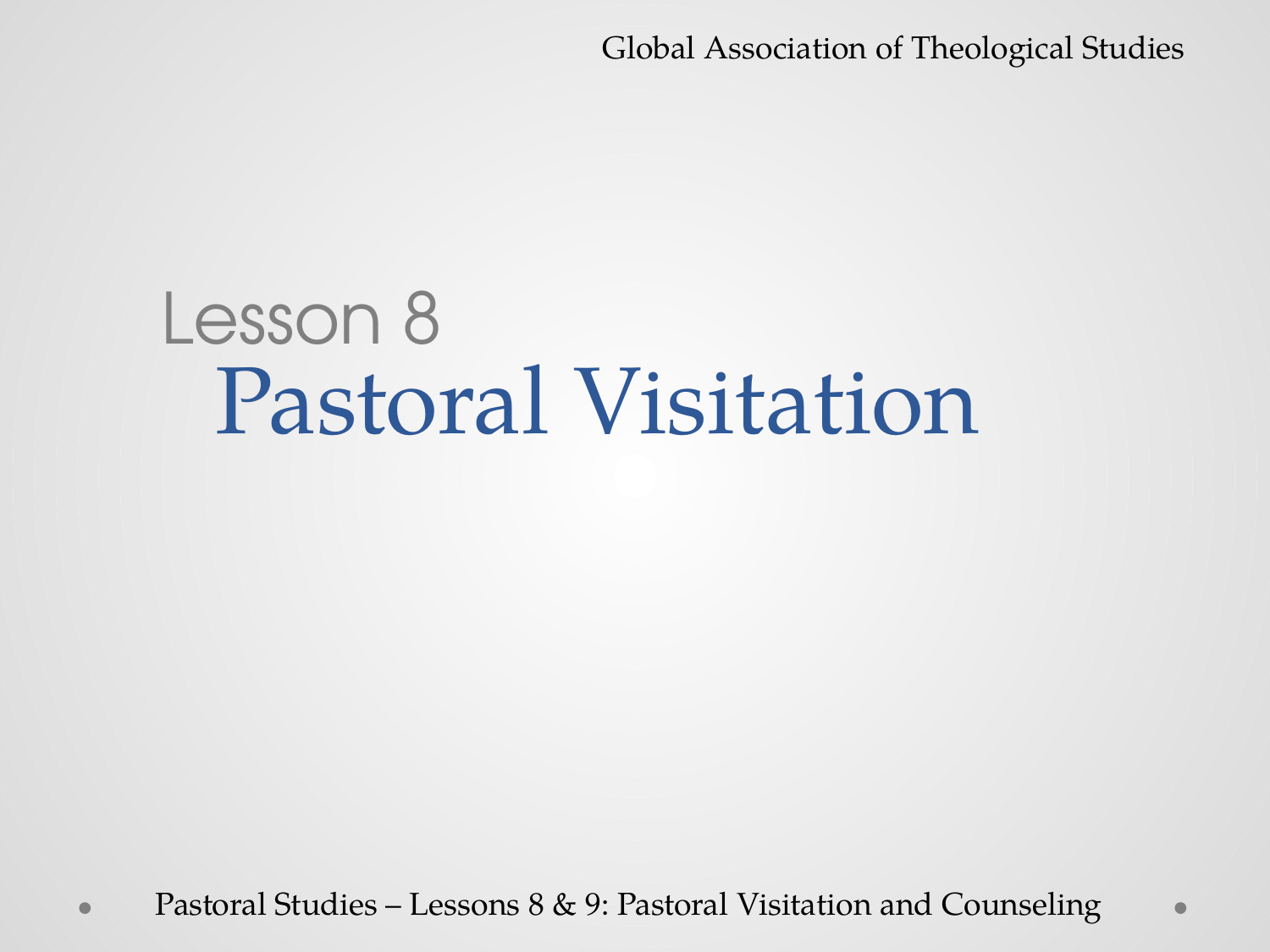

Global Association of Theological Studies
# Pastoral Visitation
        Lesson 8
Pastoral Studies – Lessons 8 & 9: Pastoral Visitation and Counseling